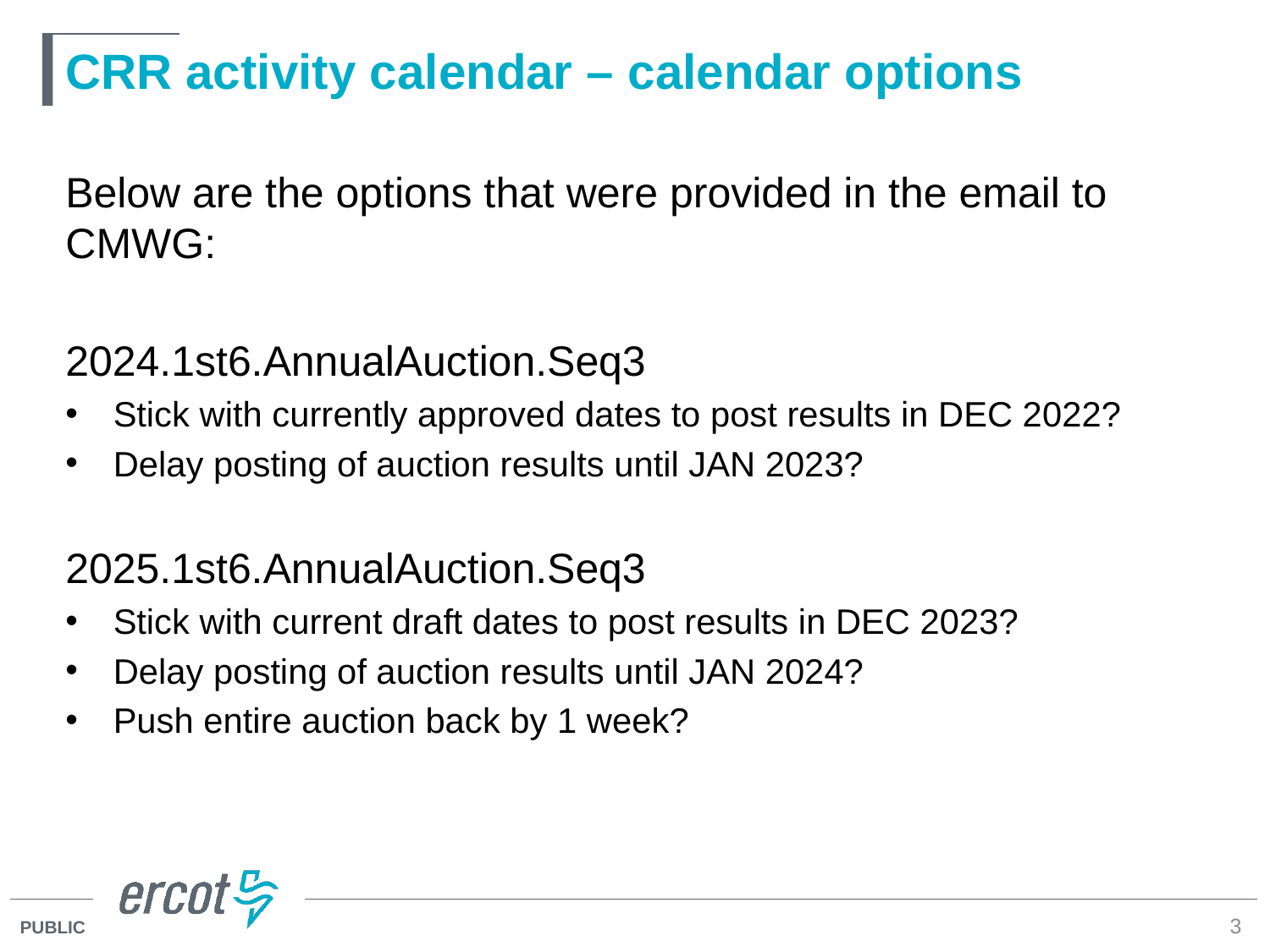

# CRR activity calendar – calendar options
Below are the options that were provided in the email to CMWG:

2024.1st6.AnnualAuction.Seq3
Stick with currently approved dates to post results in DEC 2022?
Delay posting of auction results until JAN 2023?

2025.1st6.AnnualAuction.Seq3
Stick with current draft dates to post results in DEC 2023?
Delay posting of auction results until JAN 2024?
Push entire auction back by 1 week?

3